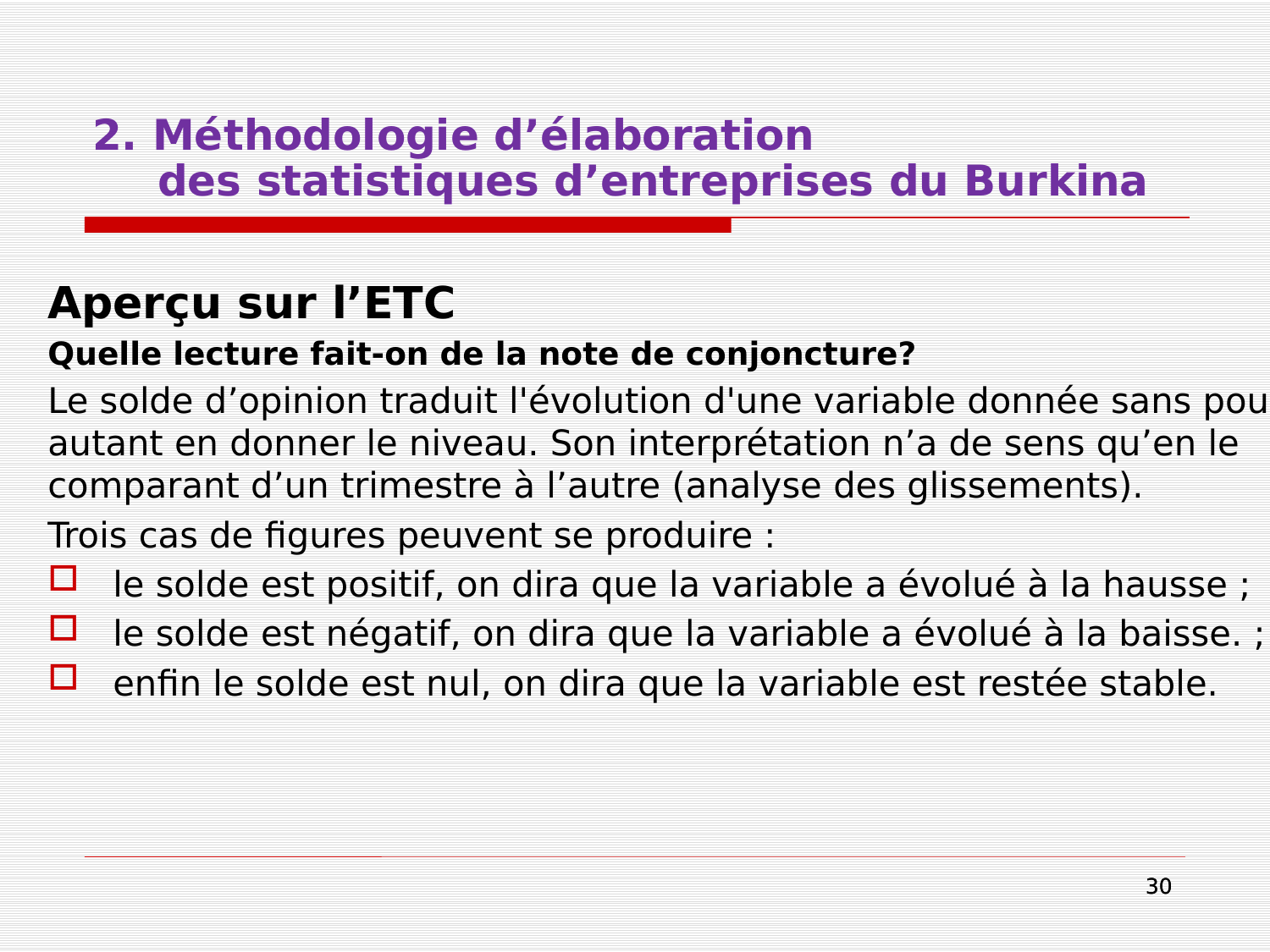

# 2. Méthodologie d’élaboration des statistiques d’entreprises du Burkina
Aperçu sur l’ETC
Quelle lecture fait-on de la note de conjoncture?
Le solde d’opinion traduit l'évolution d'une variable donnée sans pour autant en donner le niveau. Son interprétation n’a de sens qu’en le comparant d’un trimestre à l’autre (analyse des glissements).
Trois cas de figures peuvent se produire :
le solde est positif, on dira que la variable a évolué à la hausse ;
le solde est négatif, on dira que la variable a évolué à la baisse. ;
enfin le solde est nul, on dira que la variable est restée stable.

30
30